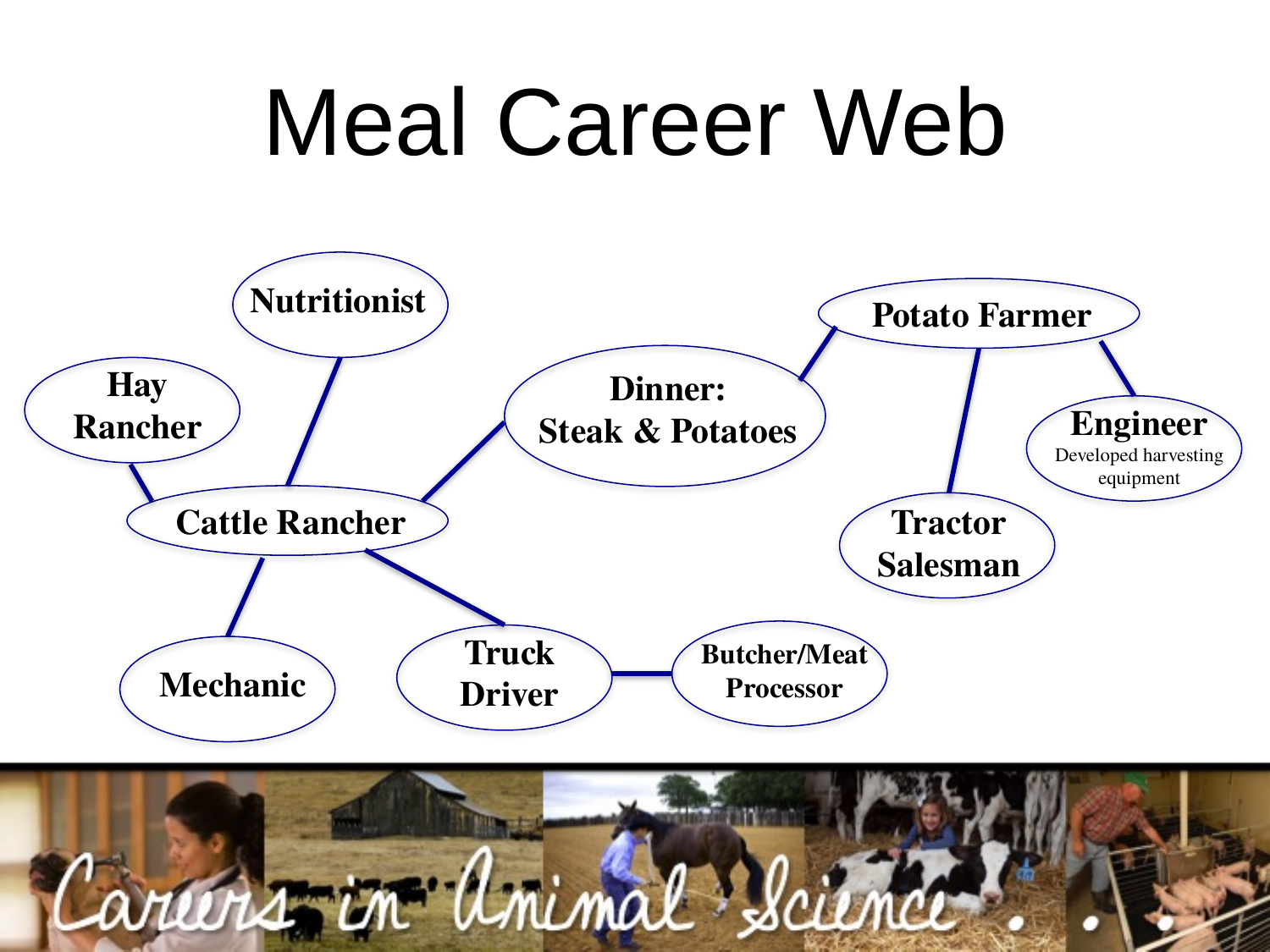

# Meal Career Web

Nutritionist

Potato Farmer

Hay Rancher

Dinner:
Steak & Potatoes
Engineer
Developed harvesting equipment

Cattle Rancher

Tractor Salesman

Truck Driver

Butcher/Meat Processor

Mechanic